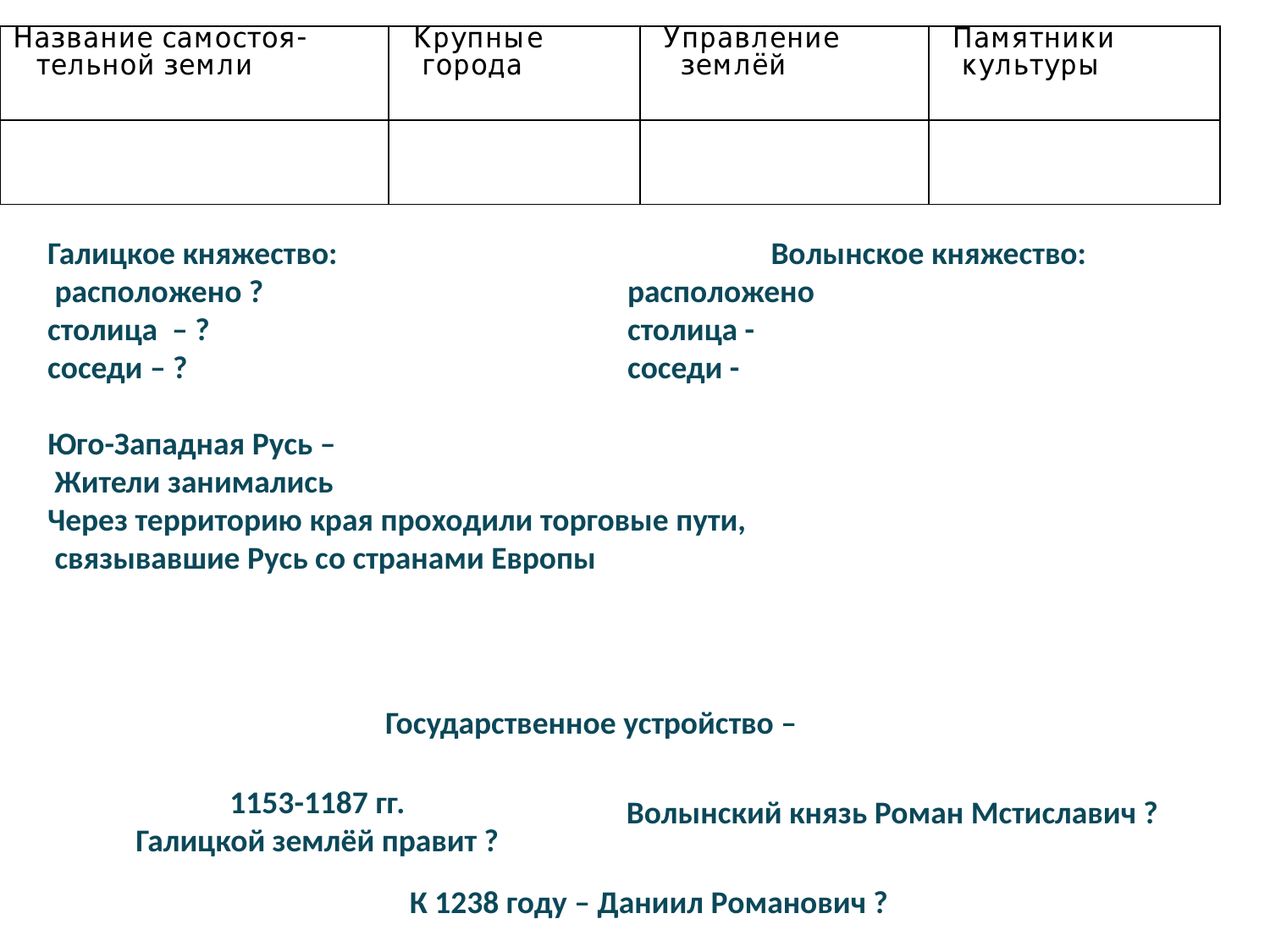

| Название самостоя- тельной земли | Крупные города | Управление землёй | Памятники культуры |
| --- | --- | --- | --- |
|  |  |  |  |
Галицкое княжество:
 расположено ?
столица  – ?
соседи – ?

Юго-Западная Русь –
 Жители занимались
Через территорию края проходили торговые пути,
 связывавшие Русь со странами Европы
Волынское княжество:
расположено
столица -
соседи -
Государственное устройство –
1153-1187 гг.
Галицкой землёй правит ?
Волынский князь Роман Мстиславич ?
К 1238 году – Даниил Романович ?